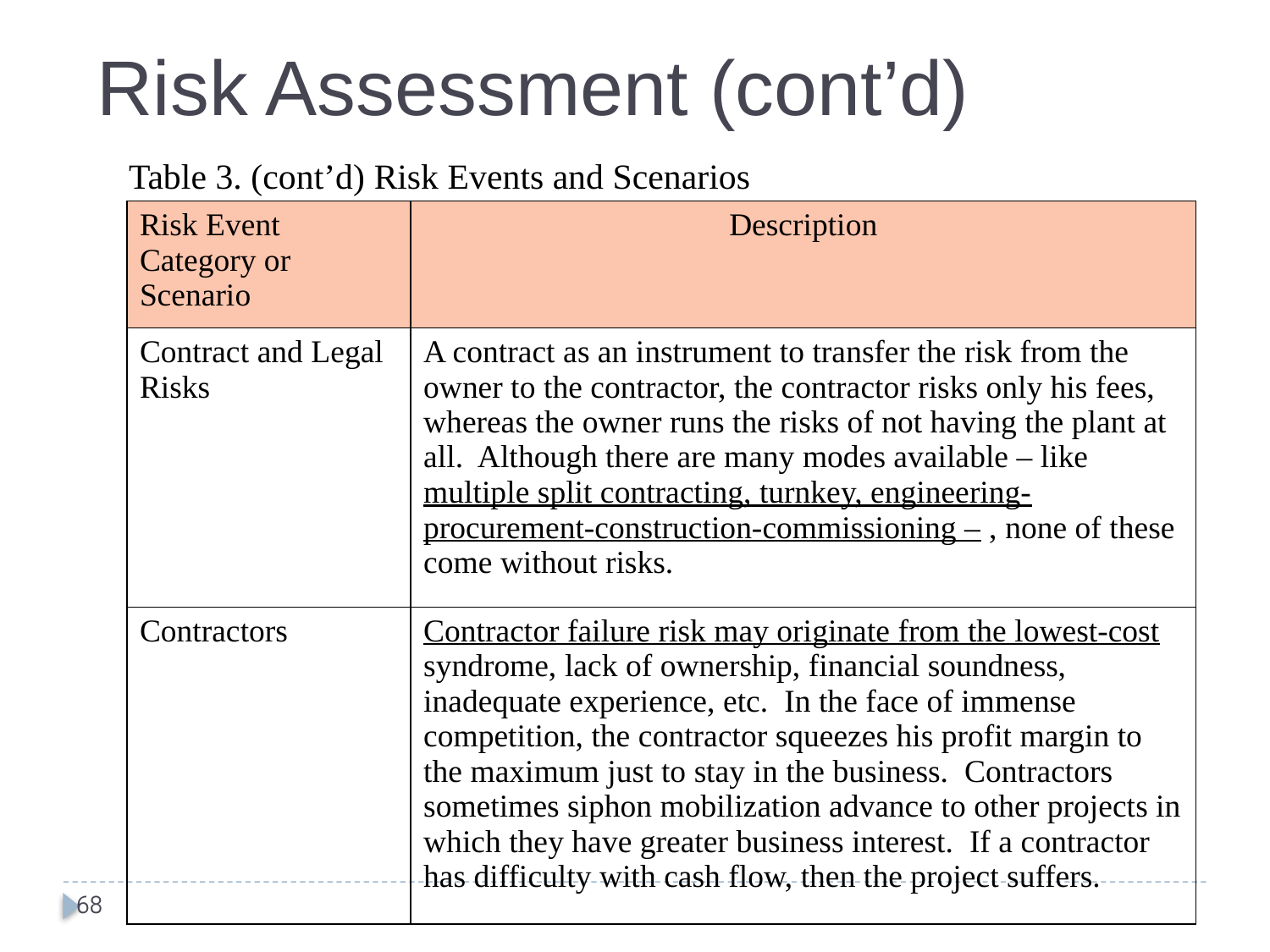

Risk Assessment (cont’d)
Table 3. (cont’d) Risk Events and Scenarios
| Risk Event Category or Scenario | Description |
| --- | --- |
| Contract and Legal Risks | A contract as an instrument to transfer the risk from the owner to the contractor, the contractor risks only his fees, whereas the owner runs the risks of not having the plant at all. Although there are many modes available – like multiple split contracting, turnkey, engineering-procurement-construction-commissioning – , none of these come without risks. |
| Contractors | Contractor failure risk may originate from the lowest-cost syndrome, lack of ownership, financial soundness, inadequate experience, etc. In the face of immense competition, the contractor squeezes his profit margin to the maximum just to stay in the business. Contractors sometimes siphon mobilization advance to other projects in which they have greater business interest. If a contractor has difficulty with cash flow, then the project suffers. |
68